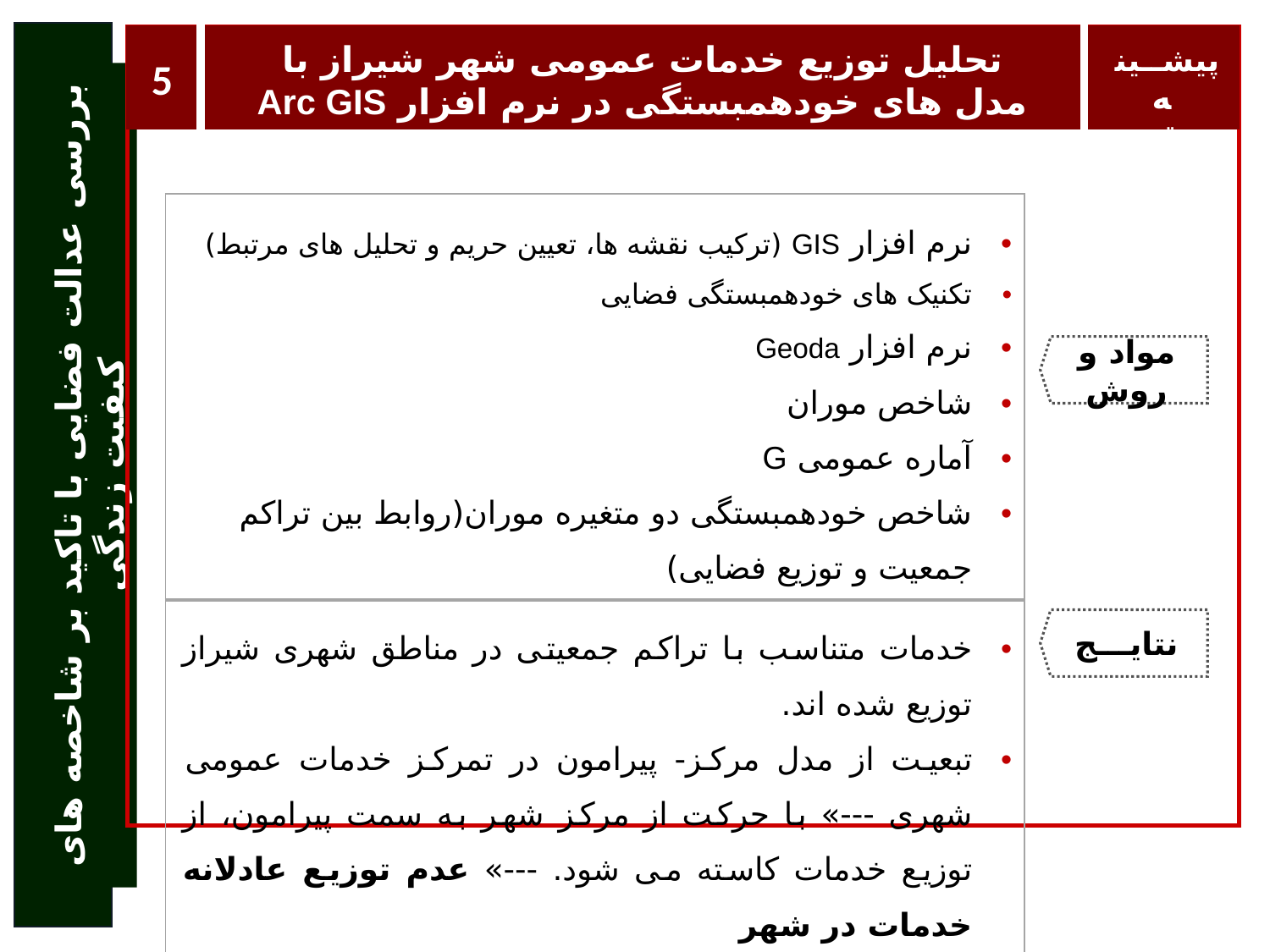

بررسی عدالت فضایی با تاکید بر شاخصه های کیفیت زندگی

تحلیل توزیع خدمات عمومی شهر شیراز با مدل های خودهمبستگی در نرم افزار Arc GIS و Geoda
پیشــینه
تحقیق
5
| نرم افزار GIS (ترکیب نقشه ها، تعیین حریم و تحلیل های مرتبط) تکنیک های خودهمبستگی فضایی نرم افزار Geoda شاخص موران آماره عمومی G شاخص خودهمبستگی دو متغیره موران(روابط بین تراکم جمعیت و توزیع فضایی) |
| --- |
| خدمات متناسب با تراکم جمعیتی در مناطق شهری شیراز توزیع شده اند. تبعیت از مدل مرکز- پیرامون در تمرکز خدمات عمومی شهری ---» با حرکت از مرکز شهر به سمت پیرامون، از توزیع خدمات کاسته می شود. ---» عدم توزیع عادلانه خدمات در شهر |
مواد و روش
نتایـــج